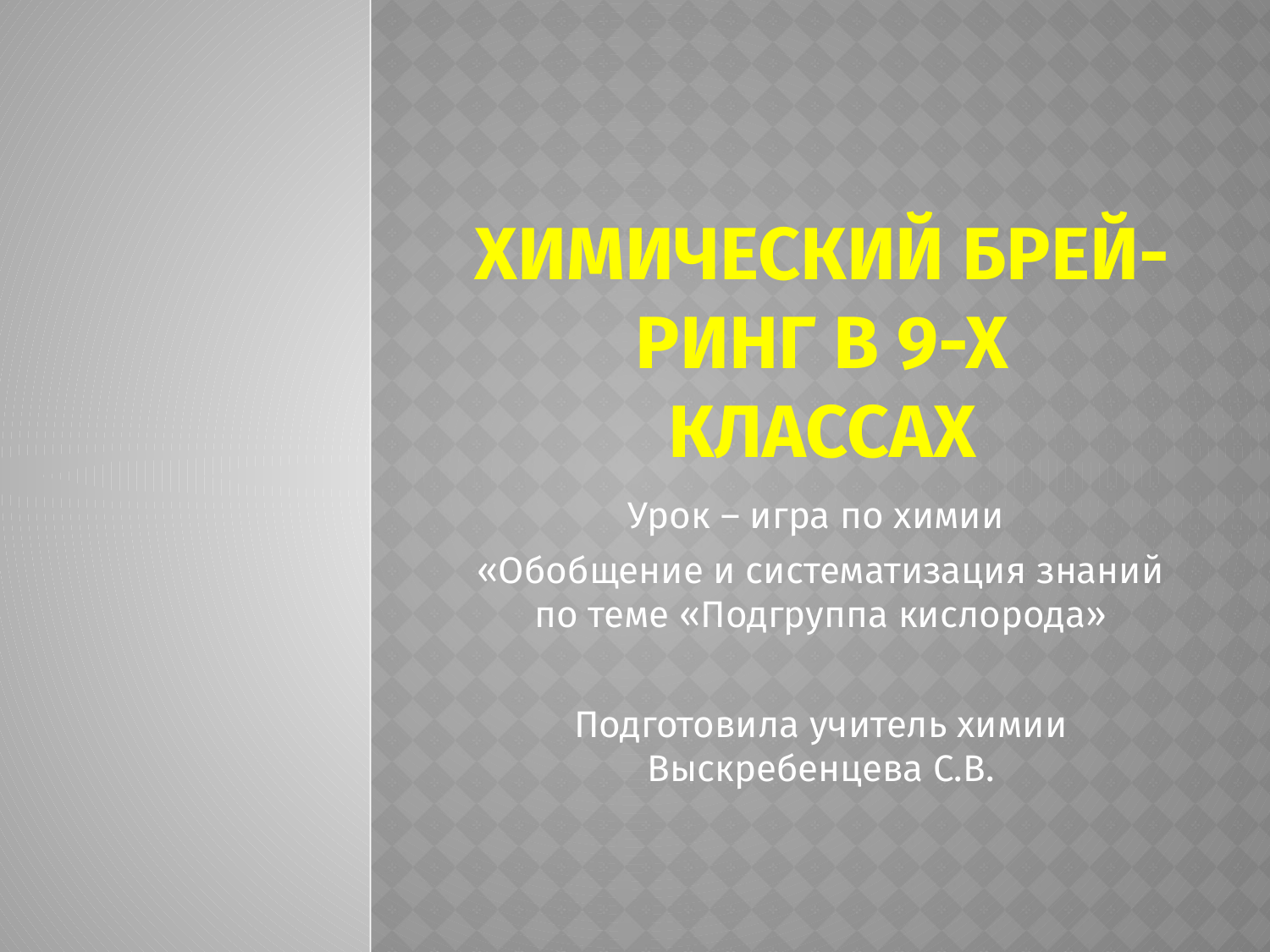

# Химический брей-ринг в 9-х классах
Урок – игра по химии
«Обобщение и систематизация знаний по теме «Подгруппа кислорода»

Подготовила учитель химии Выскребенцева С.В.